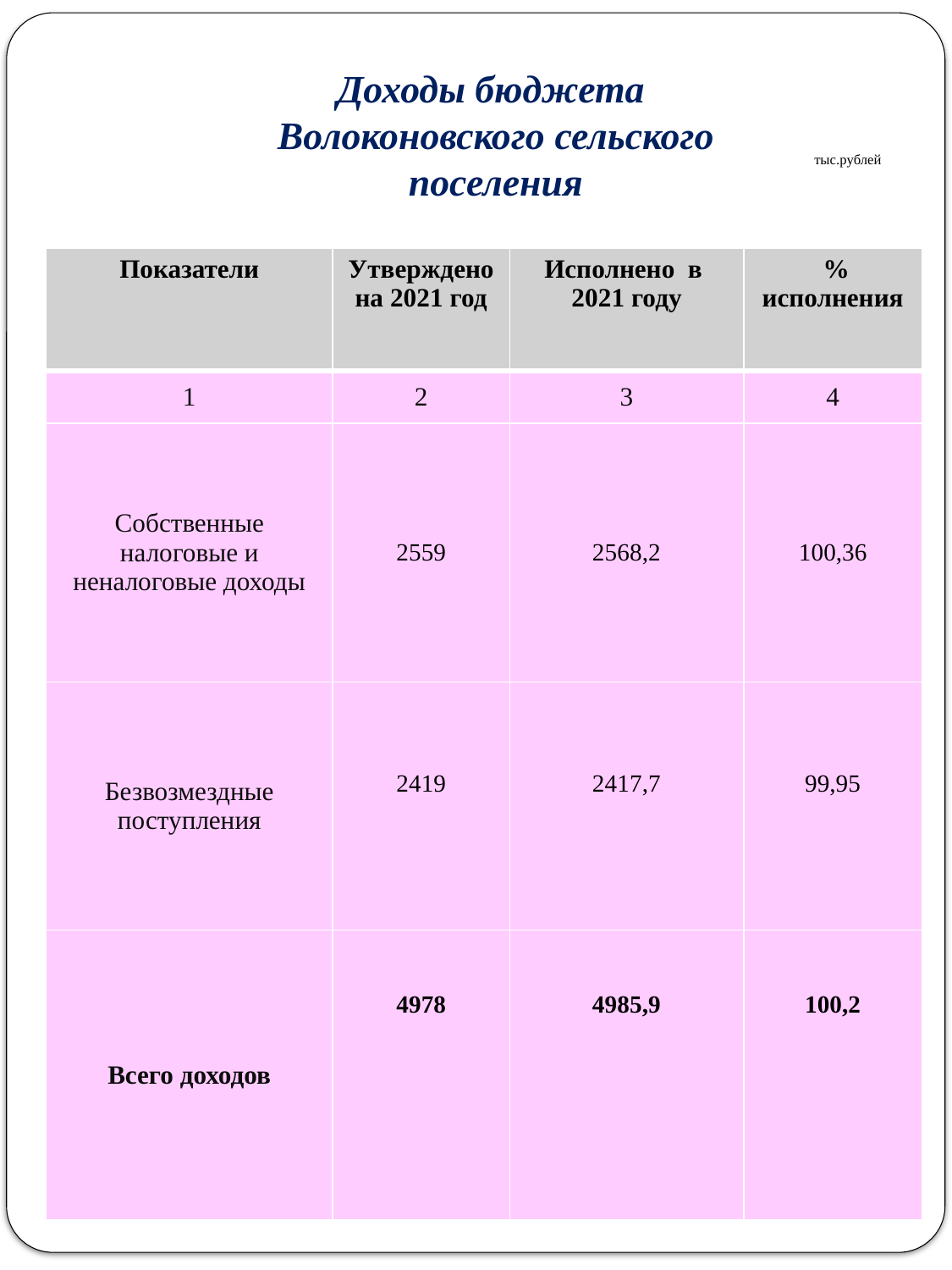

Доходы бюджета
Волоконовского сельского поселения
тыс.рублей
| Показатели | Утверждено на 2021 год | Исполнено в 2021 году | % исполнения |
| --- | --- | --- | --- |
| 1 | 2 | 3 | 4 |
| Собственные налоговые и неналоговые доходы | 2559 | 2568,2 | 100,36 |
| Безвозмездные поступления | 2419 | 2417,7 | 99,95 |
| Всего доходов | 4978 | 4985,9 | 100,2 |